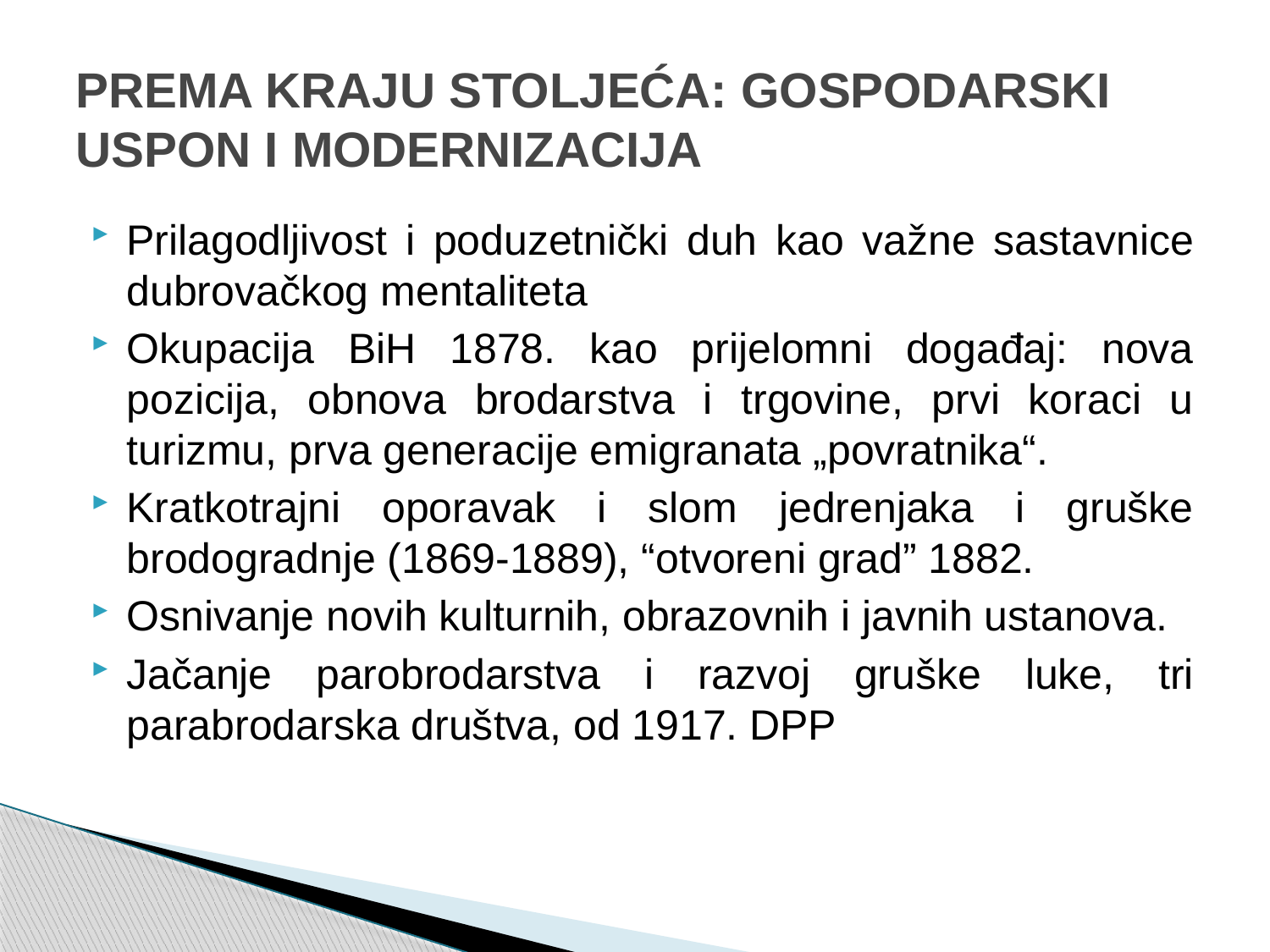

# PREMA KRAJU STOLJEĆA: GOSPODARSKI USPON I MODERNIZACIJA
Prilagodljivost i poduzetnički duh kao važne sastavnice dubrovačkog mentaliteta
Okupacija BiH 1878. kao prijelomni događaj: nova pozicija, obnova brodarstva i trgovine, prvi koraci u turizmu, prva generacije emigranata „povratnika“.
Kratkotrajni oporavak i slom jedrenjaka i gruške brodogradnje (1869-1889), “otvoreni grad” 1882.
Osnivanje novih kulturnih, obrazovnih i javnih ustanova.
Jačanje parobrodarstva i razvoj gruške luke, tri parabrodarska društva, od 1917. DPP